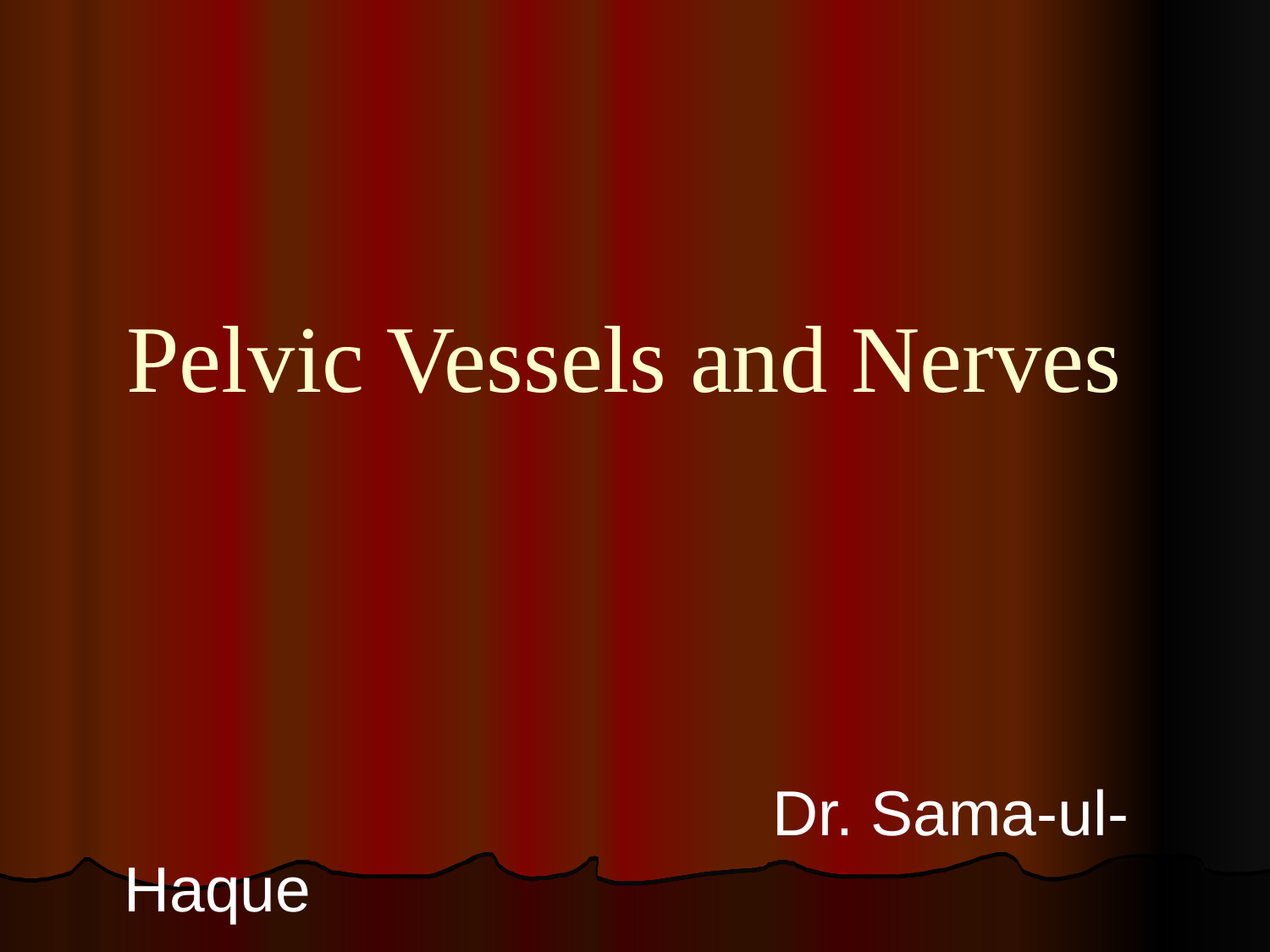

# Pelvic Vessels and Nerves

					        Dr. Sama-ul-Haque
                                            Dr Safaa Ahmed